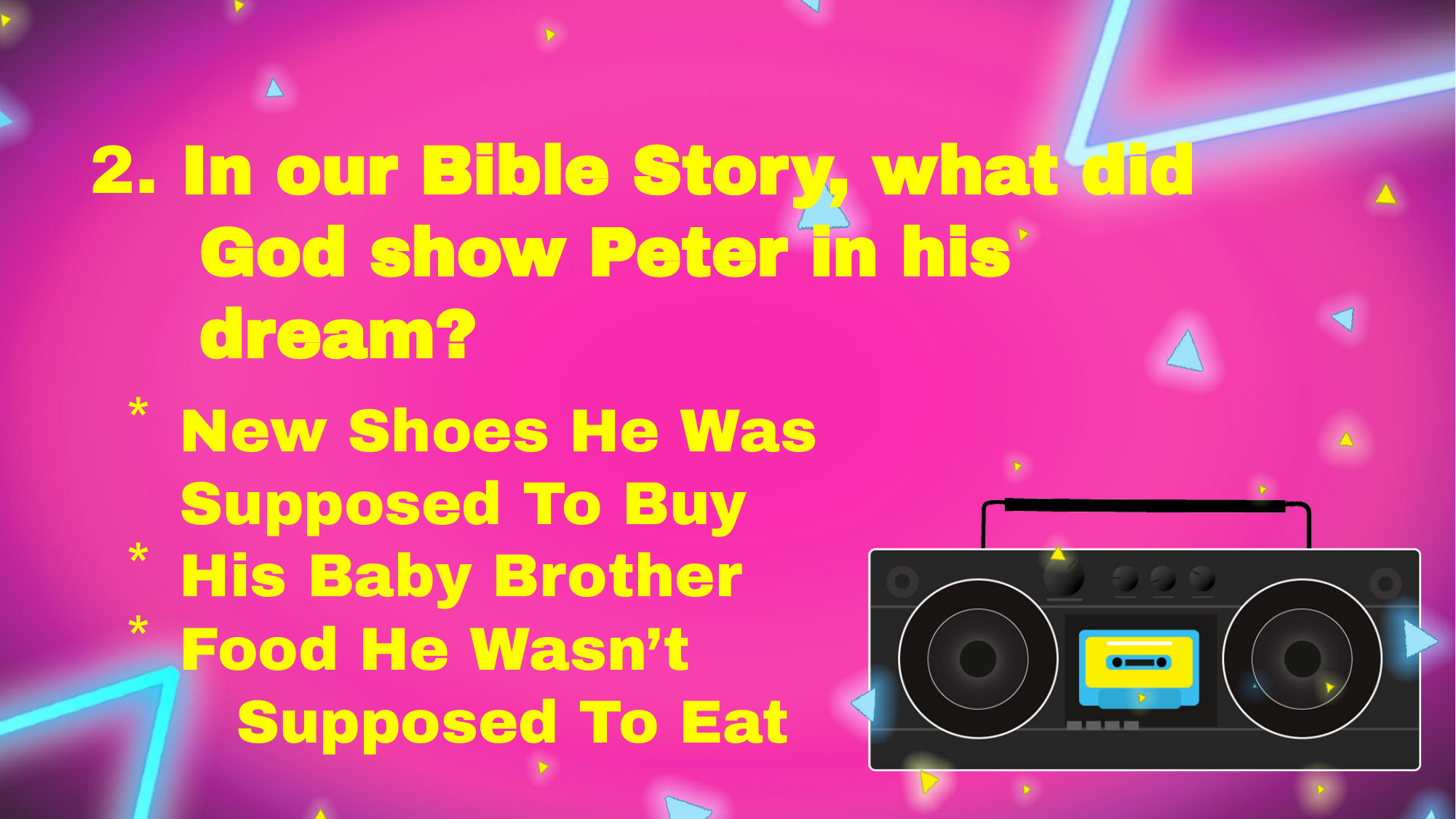

2. In our Bible Story, what did
	God show Peter in his
	dream?

New Shoes He Was 	Supposed To Buy
His Baby Brother
Food He Wasn’t
	Supposed To Eat